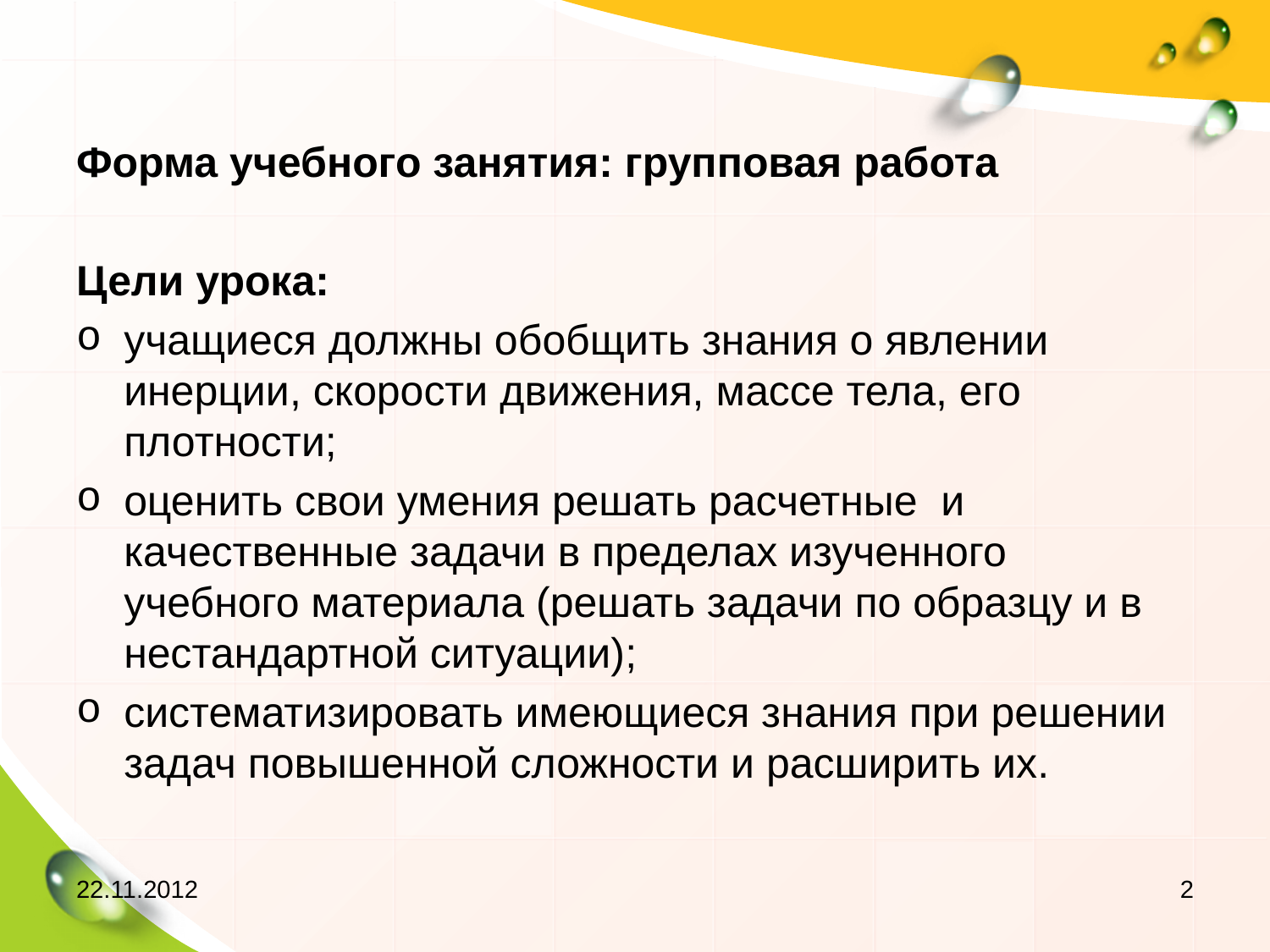

Форма учебного занятия: групповая работа

Цели урока:
учащиеся должны обобщить знания о явлении инерции, скорости движения, массе тела, его плотности;
оценить свои умения решать расчетные  и качественные задачи в пределах изученного учебного материала (решать задачи по образцу и в нестандартной ситуации);
систематизировать имеющиеся знания при решении задач повышенной сложности и расширить их.
22.11.2012
2